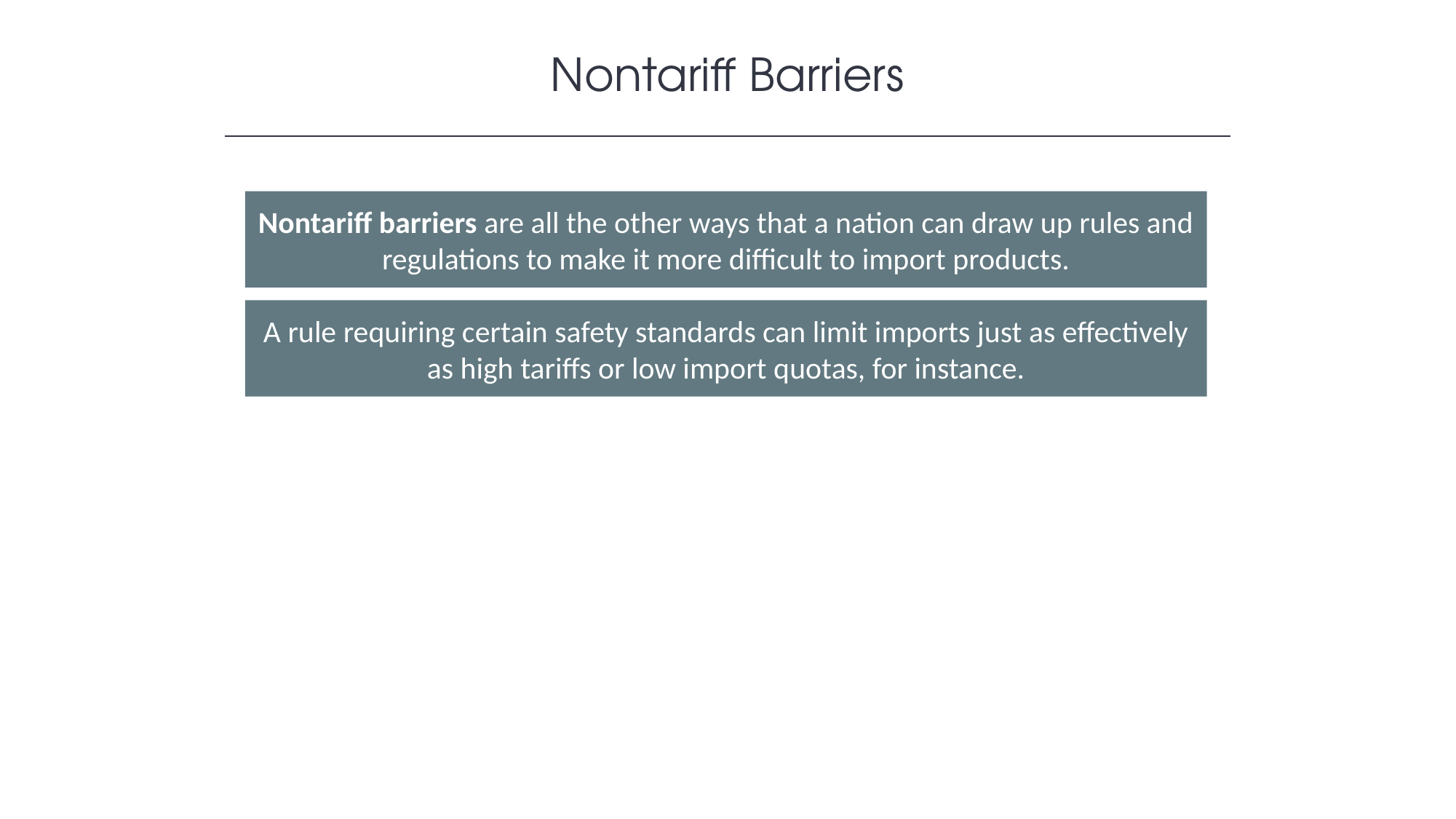

Nontariff Barriers
Nontariff barriers are all the other ways that a nation can draw up rules and regulations to make it more difficult to import products.
A rule requiring certain safety standards can limit imports just as effectively as high tariffs or low import quotas, for instance.